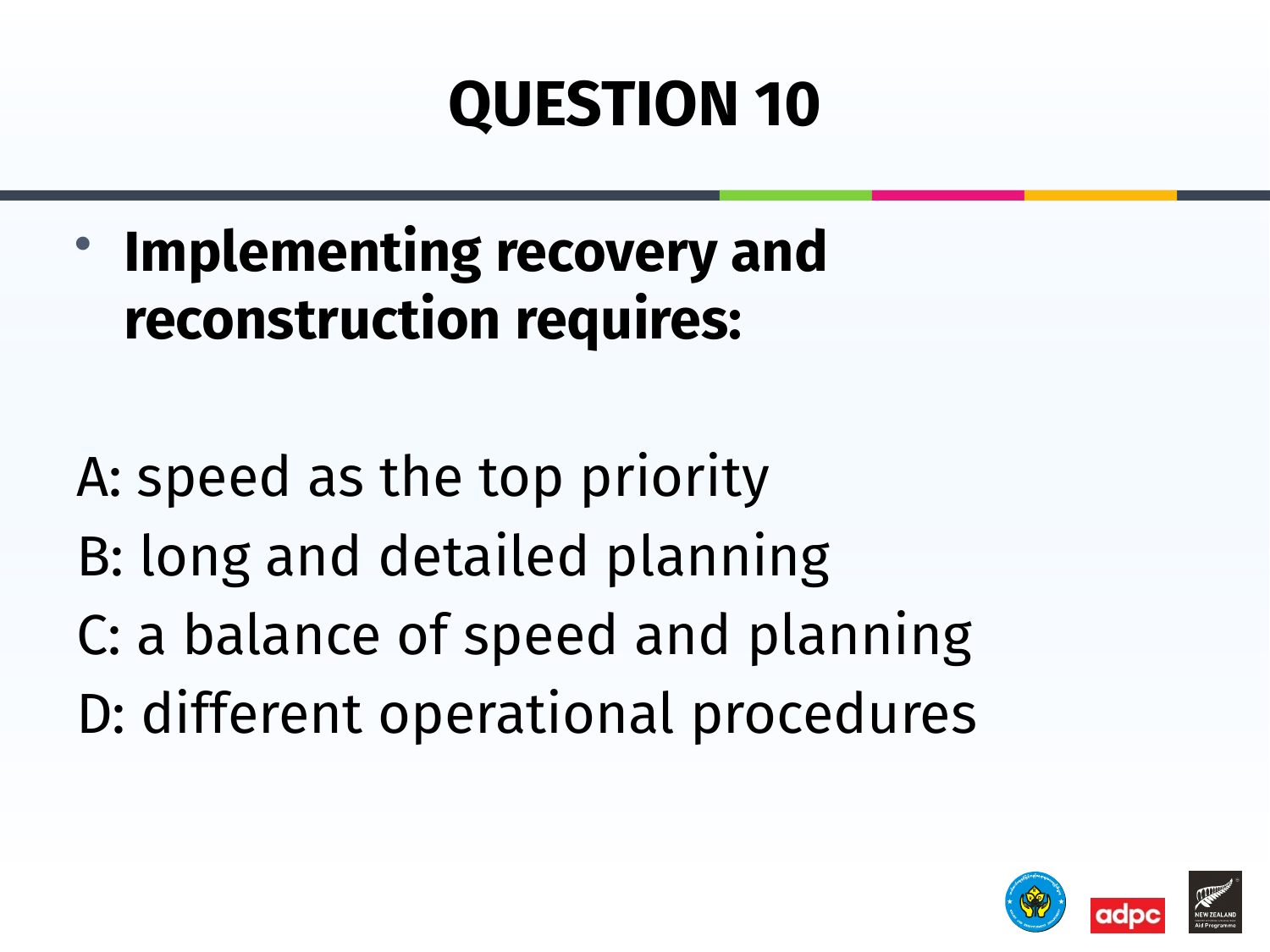

# QUESTION 10
Implementing recovery and reconstruction requires:

A: speed as the top priority
B: long and detailed planning
C: a balance of speed and planning
D: different operational procedures